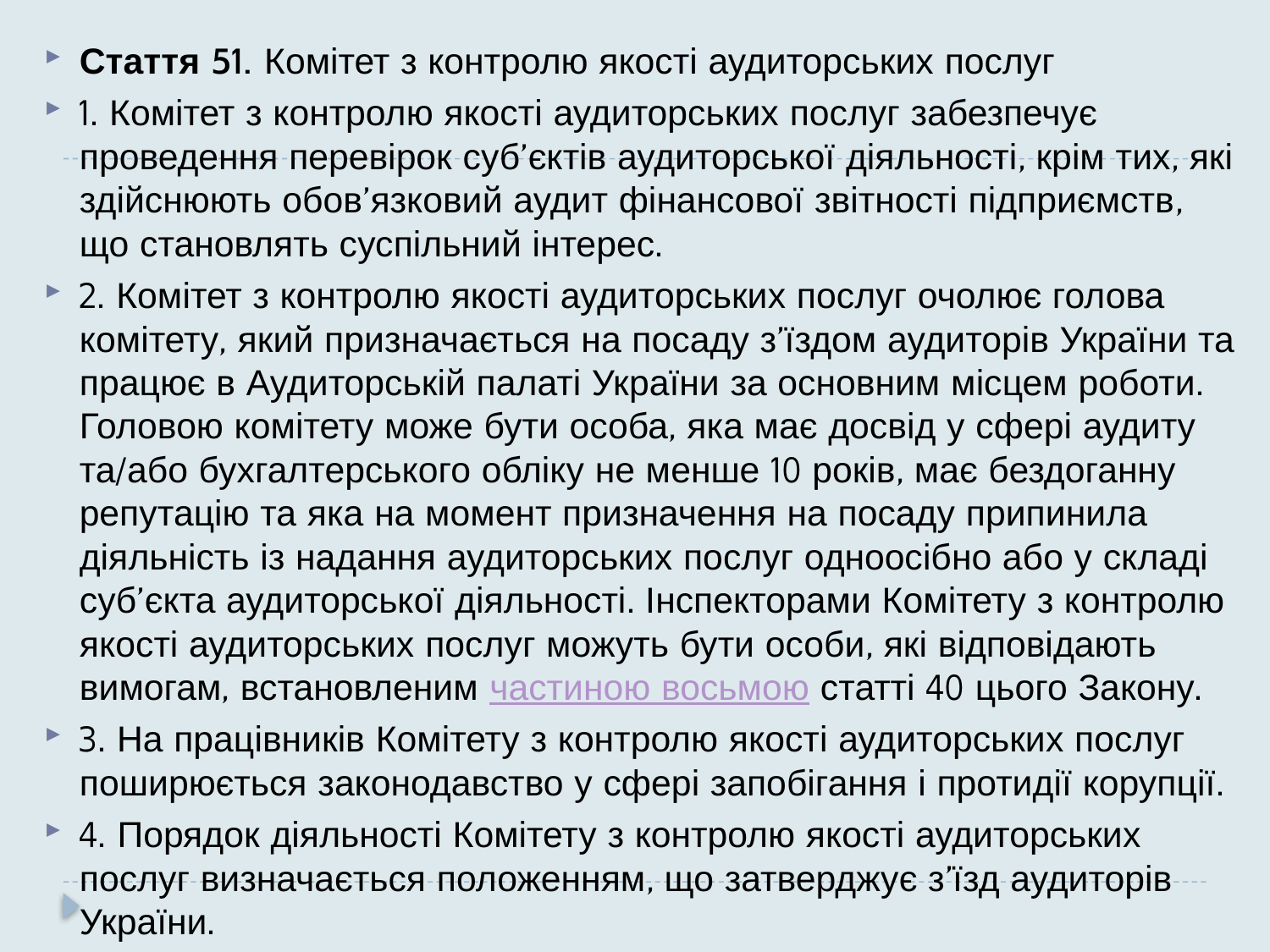

Стаття 51. Комітет з контролю якості аудиторських послуг
1. Комітет з контролю якості аудиторських послуг забезпечує проведення перевірок суб’єктів аудиторської діяльності, крім тих, які здійснюють обов’язковий аудит фінансової звітності підприємств, що становлять суспільний інтерес.
2. Комітет з контролю якості аудиторських послуг очолює голова комітету, який призначається на посаду з’їздом аудиторів України та працює в Аудиторській палаті України за основним місцем роботи. Головою комітету може бути особа, яка має досвід у сфері аудиту та/або бухгалтерського обліку не менше 10 років, має бездоганну репутацію та яка на момент призначення на посаду припинила діяльність із надання аудиторських послуг одноосібно або у складі суб’єкта аудиторської діяльності. Інспекторами Комітету з контролю якості аудиторських послуг можуть бути особи, які відповідають вимогам, встановленим частиною восьмою статті 40 цього Закону.
3. На працівників Комітету з контролю якості аудиторських послуг поширюється законодавство у сфері запобігання і протидії корупції.
4. Порядок діяльності Комітету з контролю якості аудиторських послуг визначається положенням, що затверджує з’їзд аудиторів України.